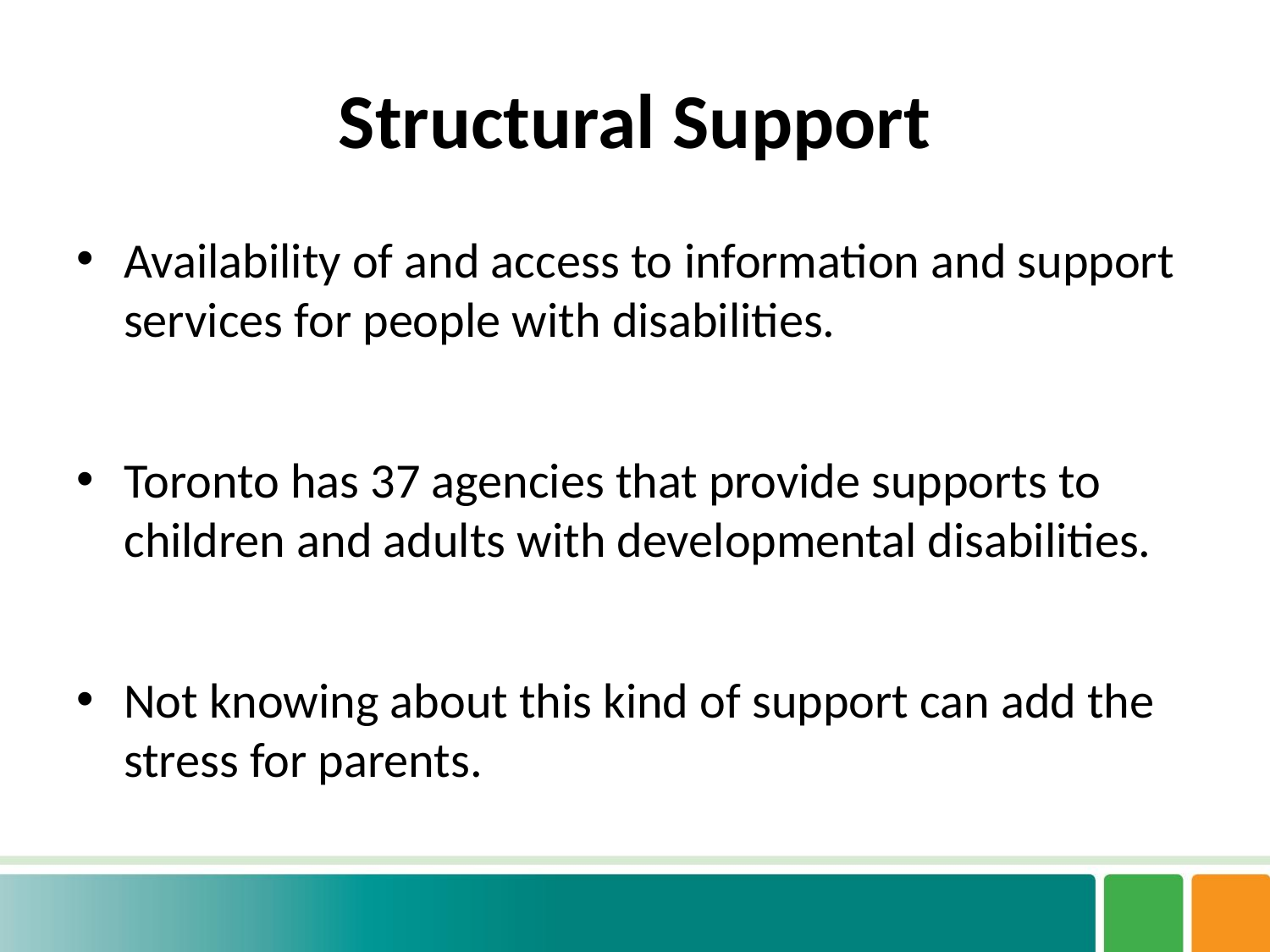

# Structural Support
Availability of and access to information and support services for people with disabilities.

Toronto has 37 agencies that provide supports to children and adults with developmental disabilities.

Not knowing about this kind of support can add the stress for parents.